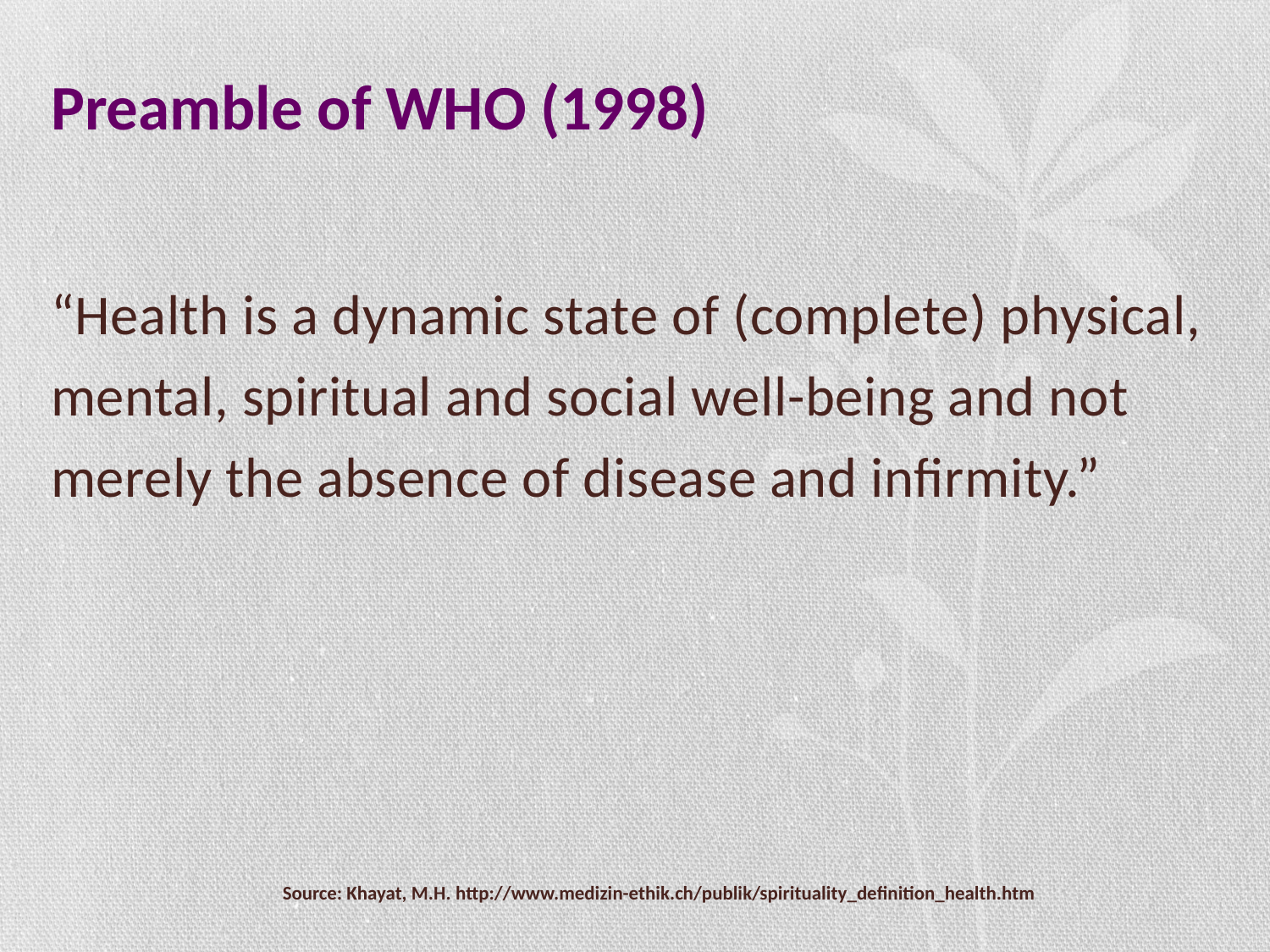

# Preamble of WHO (1998)

“Health is a dynamic state of (complete) physical, mental, spiritual and social well-being and not merely the absence of disease and infirmity.”
Source: Khayat, M.H. http://www.medizin-ethik.ch/publik/spirituality_definition_health.htm